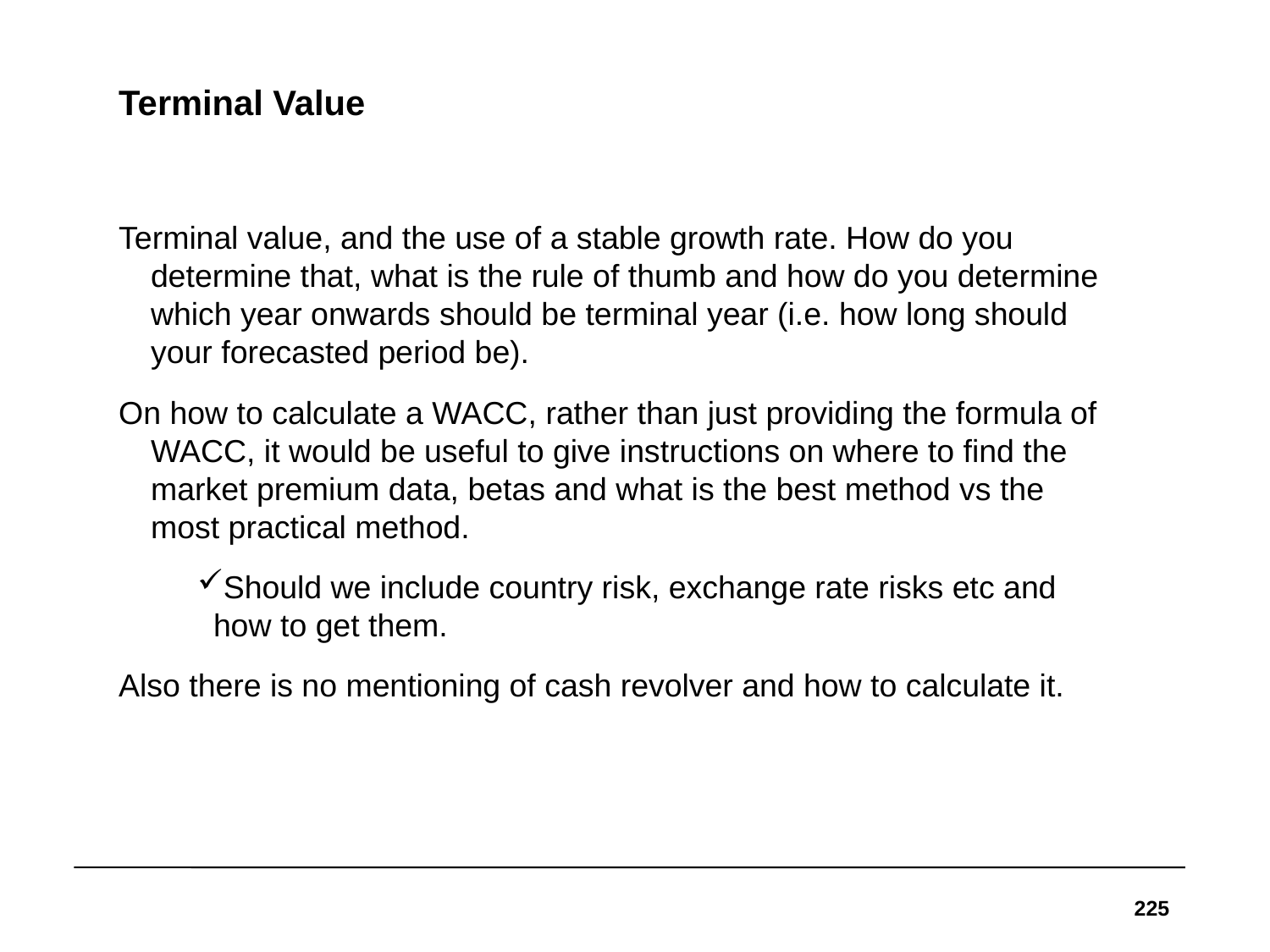

# Terminal Value
Terminal value, and the use of a stable growth rate. How do you determine that, what is the rule of thumb and how do you determine which year onwards should be terminal year (i.e. how long should your forecasted period be).
On how to calculate a WACC, rather than just providing the formula of WACC, it would be useful to give instructions on where to find the market premium data, betas and what is the best method vs the most practical method.
Should we include country risk, exchange rate risks etc and how to get them.
Also there is no mentioning of cash revolver and how to calculate it.